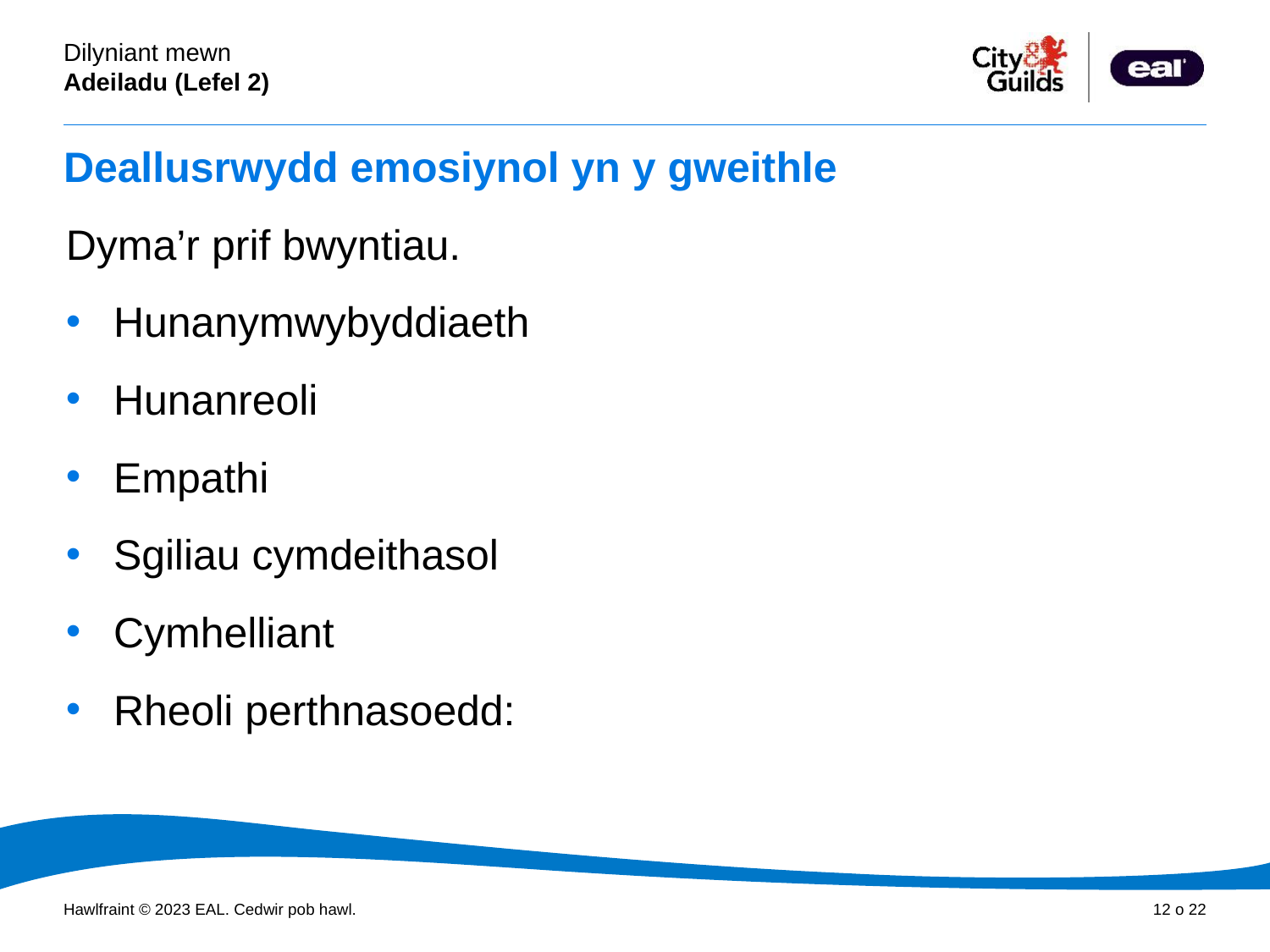

# Deallusrwydd emosiynol yn y gweithle
Dyma’r prif bwyntiau.
Hunanymwybyddiaeth
Hunanreoli
Empathi
Sgiliau cymdeithasol
Cymhelliant
Rheoli perthnasoedd: